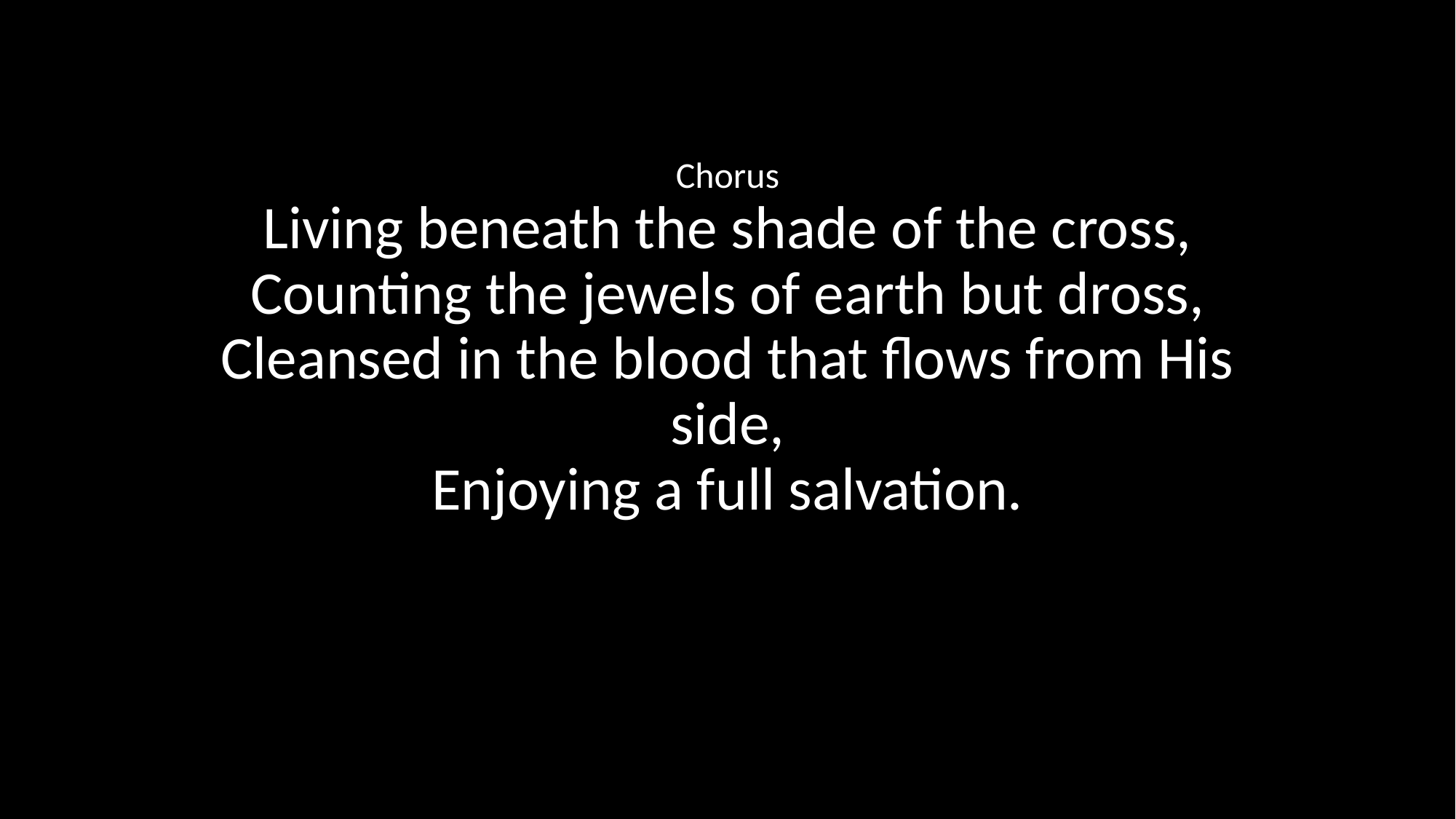

Chorus
Living beneath the shade of the cross,
Counting the jewels of earth but dross,
Cleansed in the blood that flows from His side,
Enjoying a full salvation.